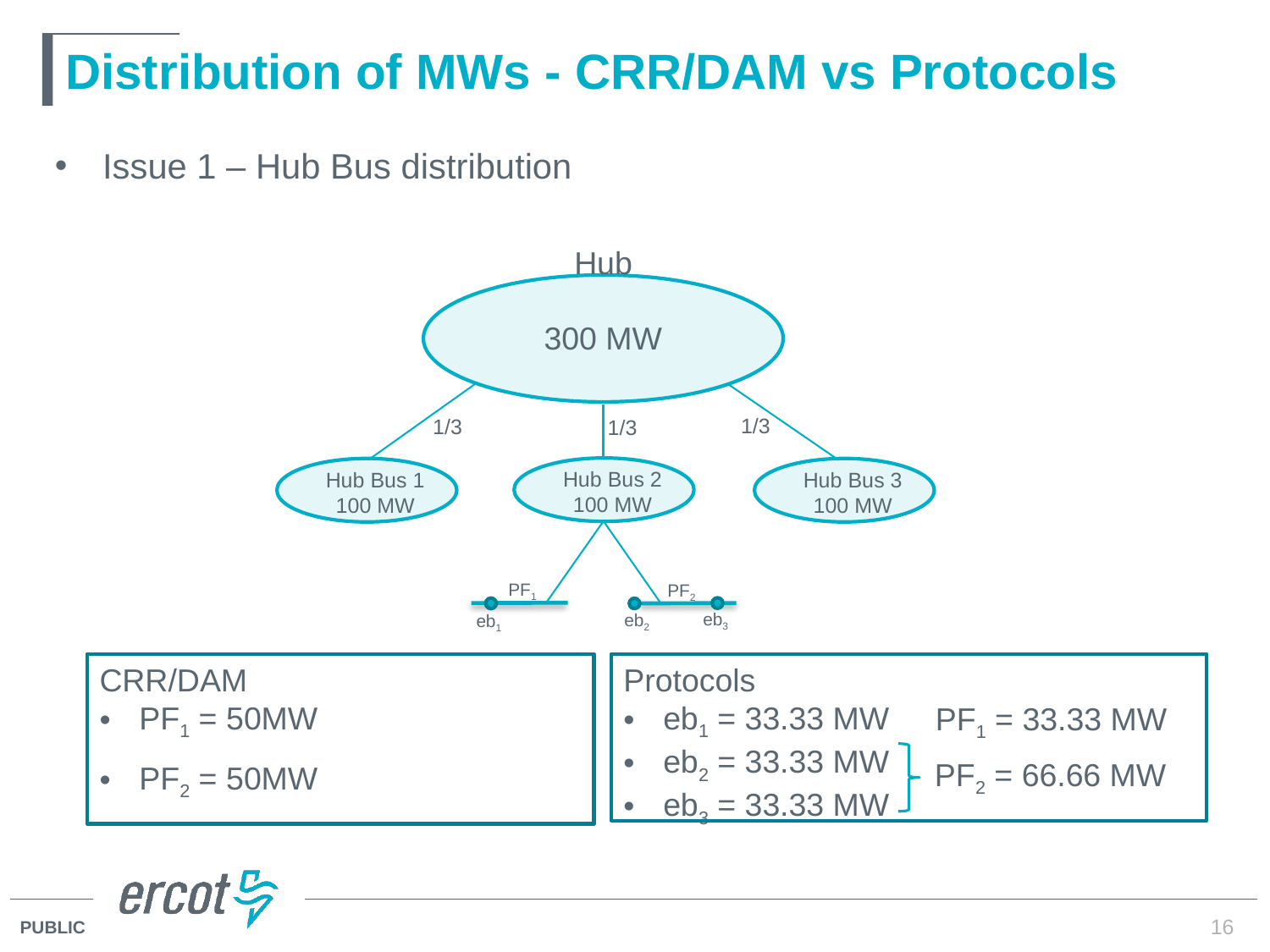

# Distribution of MWs - CRR/DAM vs Protocols
Issue 1 – Hub Bus distribution
Hub

300 MW
1/3
1/3
1/3

Hub Bus 2
100 MW
Hub Bus 1
100 MW
Hub Bus 3
100 MW
PF1
PF2

eb3
eb2
eb1
CRR/DAM
PF1 = 50MW

Protocols
eb1 = 33.33 MW
eb2 = 33.33 MW
eb3 = 33.33 MW

PF1 = 33.33 MW

PF2 = 66.66 MW
PF2 = 50MW
16